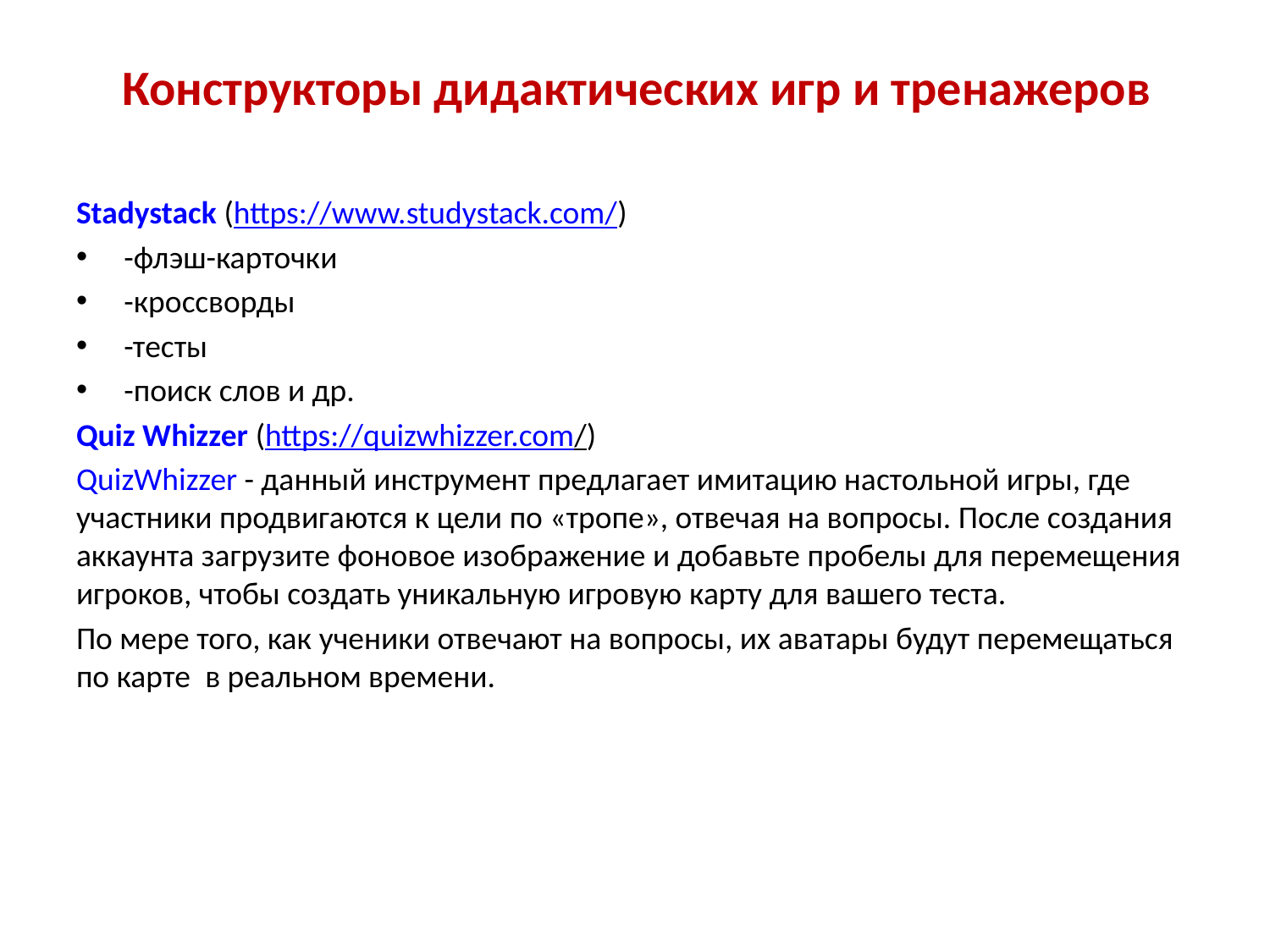

# Конструкторы дидактических игр и тренажеров
Stadystack (https://www.studystack.com/)
-флэш-карточки
-кроссворды
-тесты
-поиск слов и др.
Quiz Whizzer (https://quizwhizzer.com/)
QuizWhizzer - данный инструмент предлагает имитацию настольной игры, где участники продвигаются к цели по «тропе», отвечая на вопросы. После создания аккаунта загрузите фоновое изображение и добавьте пробелы для перемещения игроков, чтобы создать уникальную игровую карту для вашего теста.
По мере того, как ученики отвечают на вопросы, их аватары будут перемещаться по карте  в реальном времени.